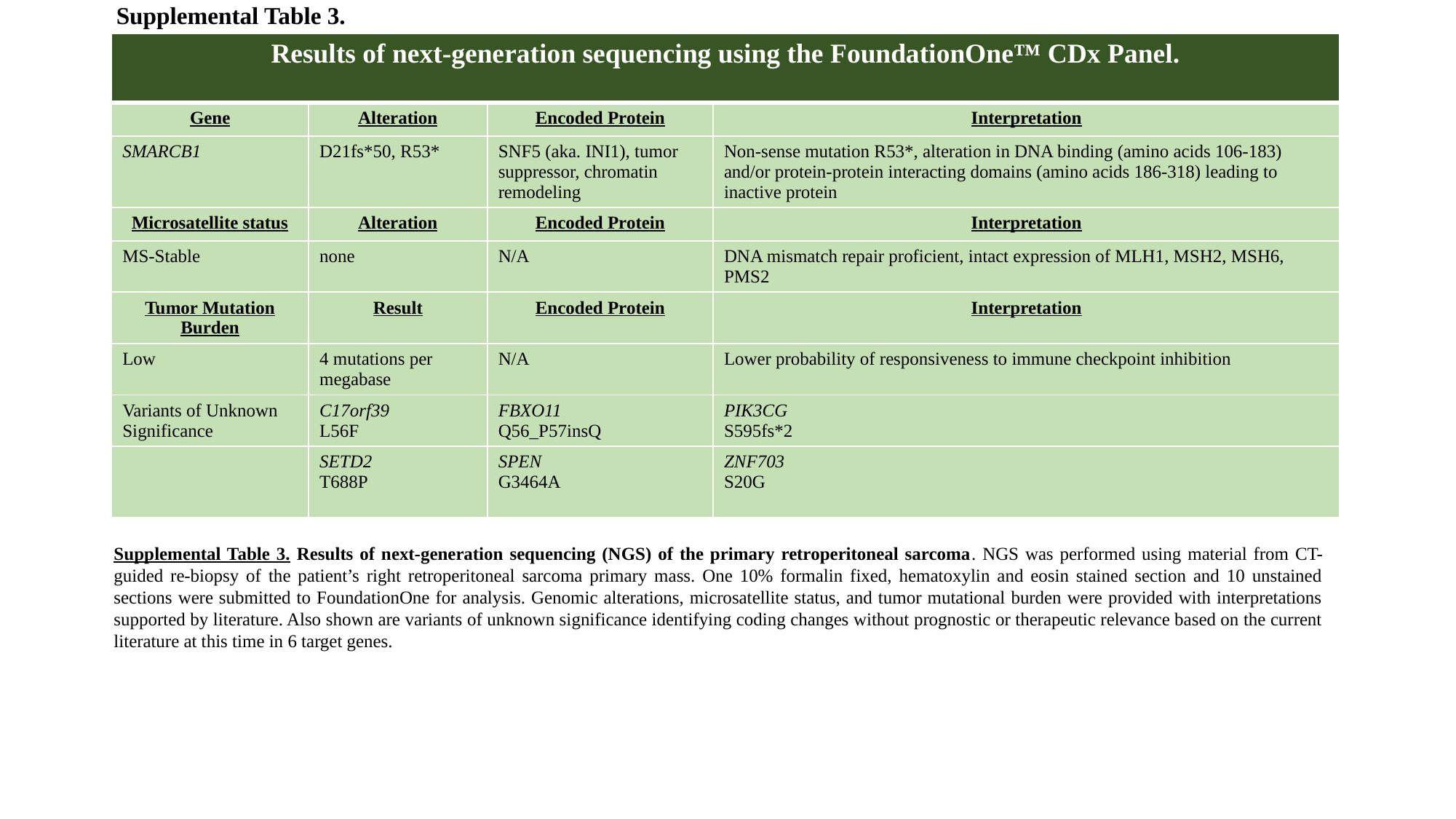

Supplemental Table 3.
| Results of next-generation sequencing using the FoundationOne™ CDx Panel. |  |  |  |
| --- | --- | --- | --- |
| Gene | Alteration | Encoded Protein | Interpretation |
| SMARCB1 | D21fs\*50, R53\* | SNF5 (aka. INI1), tumor suppressor, chromatin remodeling | Non-sense mutation R53\*, alteration in DNA binding (amino acids 106-183) and/or protein-protein interacting domains (amino acids 186-318) leading to inactive protein |
| Microsatellite status | Alteration | Encoded Protein | Interpretation |
| MS-Stable | none | N/A | DNA mismatch repair proficient, intact expression of MLH1, MSH2, MSH6, PMS2 |
| Tumor Mutation Burden | Result | Encoded Protein | Interpretation |
| Low | 4 mutations per megabase | N/A | Lower probability of responsiveness to immune checkpoint inhibition |
| Variants of Unknown Significance | C17orf39 L56F | FBXO11 Q56\_P57insQ | PIK3CG S595fs\*2 |
|  | SETD2 T688P | SPEN G3464A | ZNF703 S20G |
Supplemental Table 3. Results of next-generation sequencing (NGS) of the primary retroperitoneal sarcoma. NGS was performed using material from CT-guided re-biopsy of the patient’s right retroperitoneal sarcoma primary mass. One 10% formalin fixed, hematoxylin and eosin stained section and 10 unstained sections were submitted to FoundationOne for analysis. Genomic alterations, microsatellite status, and tumor mutational burden were provided with interpretations supported by literature. Also shown are variants of unknown significance identifying coding changes without prognostic or therapeutic relevance based on the current literature at this time in 6 target genes.